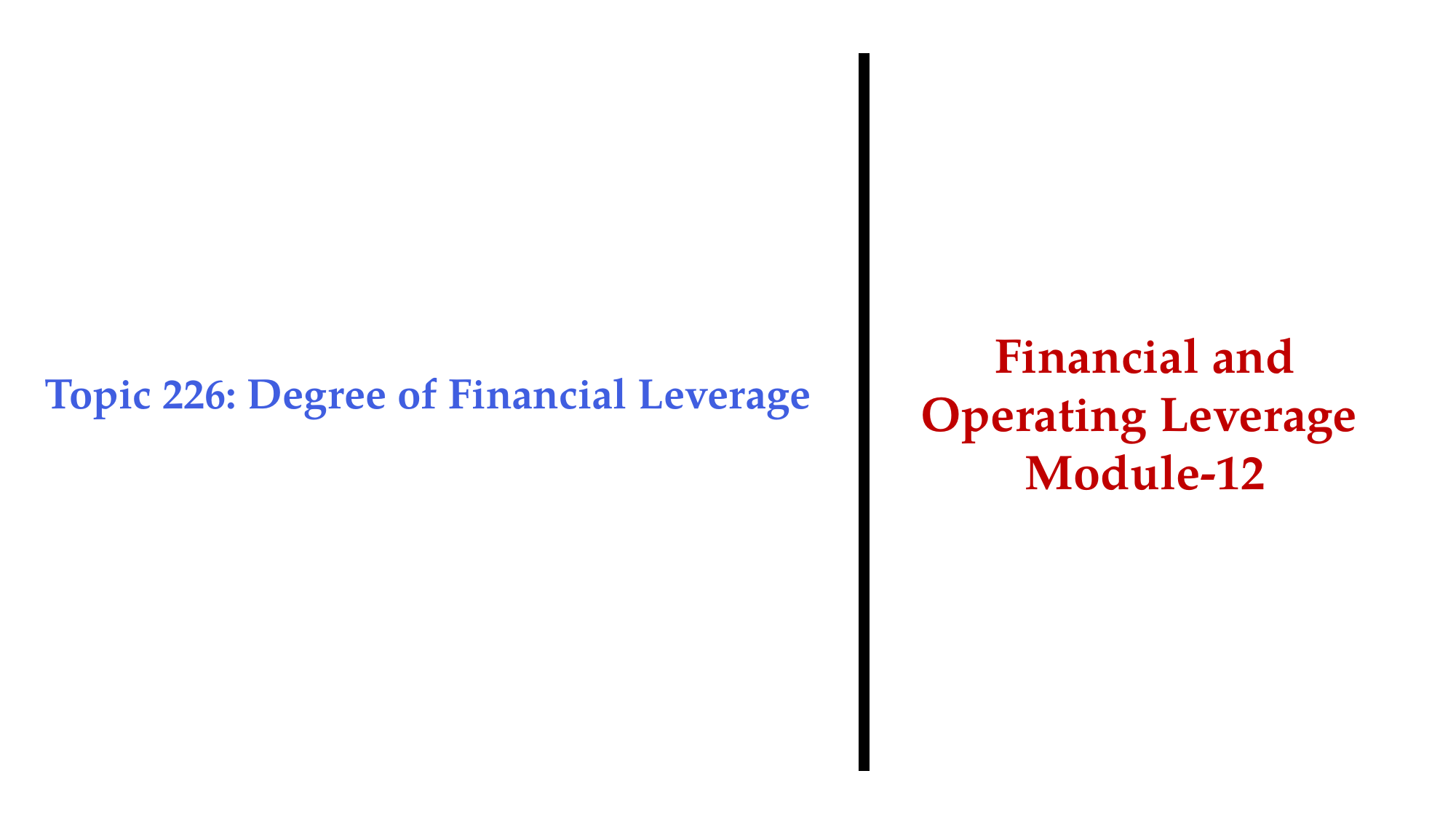

Topic 226: Degree of Financial Leverage
Financial and Operating Leverage
Module-12